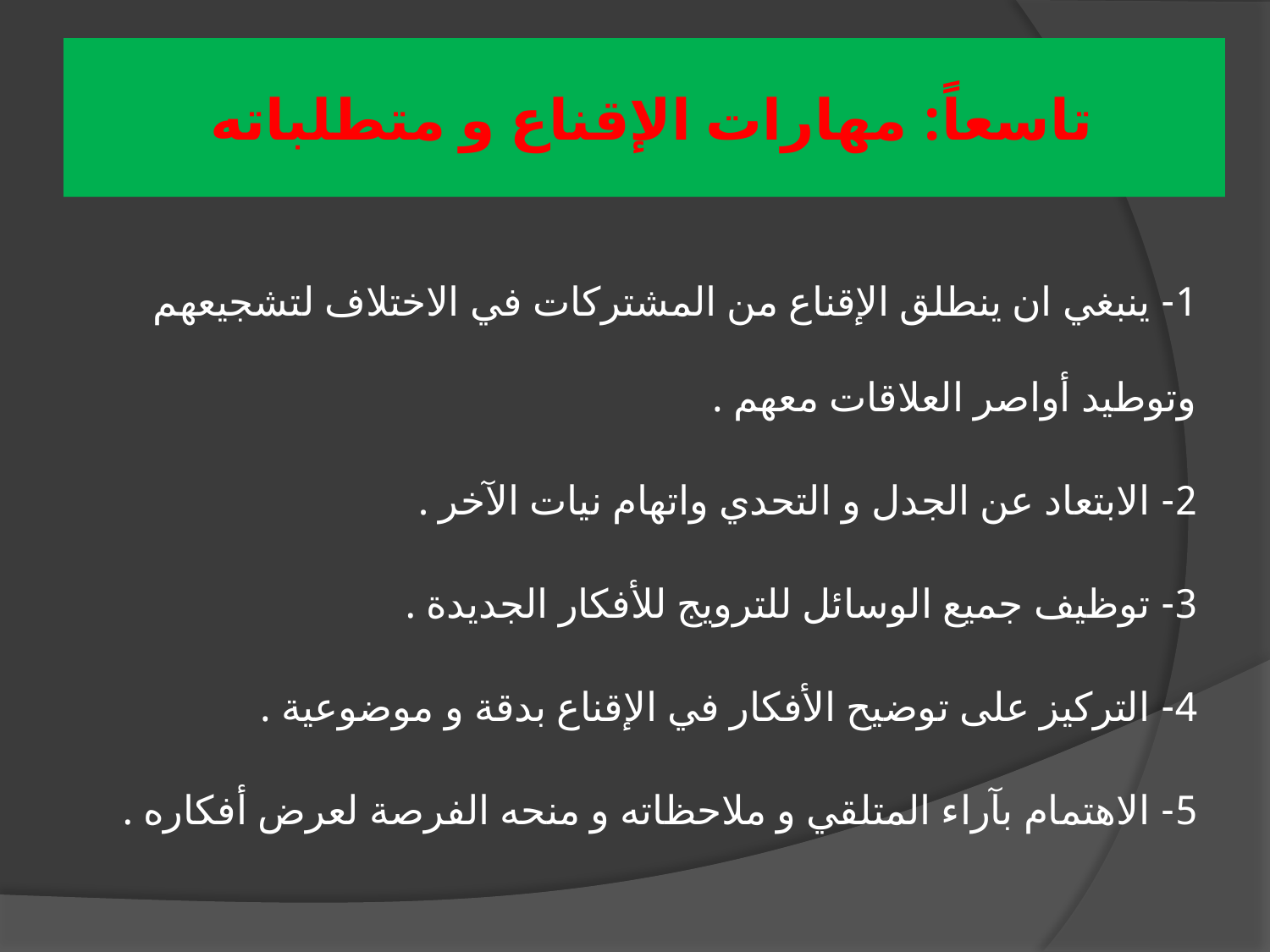

# تاسعاً: مهارات الإقناع و متطلباته
1- ينبغي ان ينطلق الإقناع من المشتركات في الاختلاف لتشجيعهم وتوطيد أواصر العلاقات معهم .
2- الابتعاد عن الجدل و التحدي واتهام نيات الآخر .
3- توظيف جميع الوسائل للترويج للأفكار الجديدة .
4- التركيز على توضيح الأفكار في الإقناع بدقة و موضوعية .
5- الاهتمام بآراء المتلقي و ملاحظاته و منحه الفرصة لعرض أفكاره .